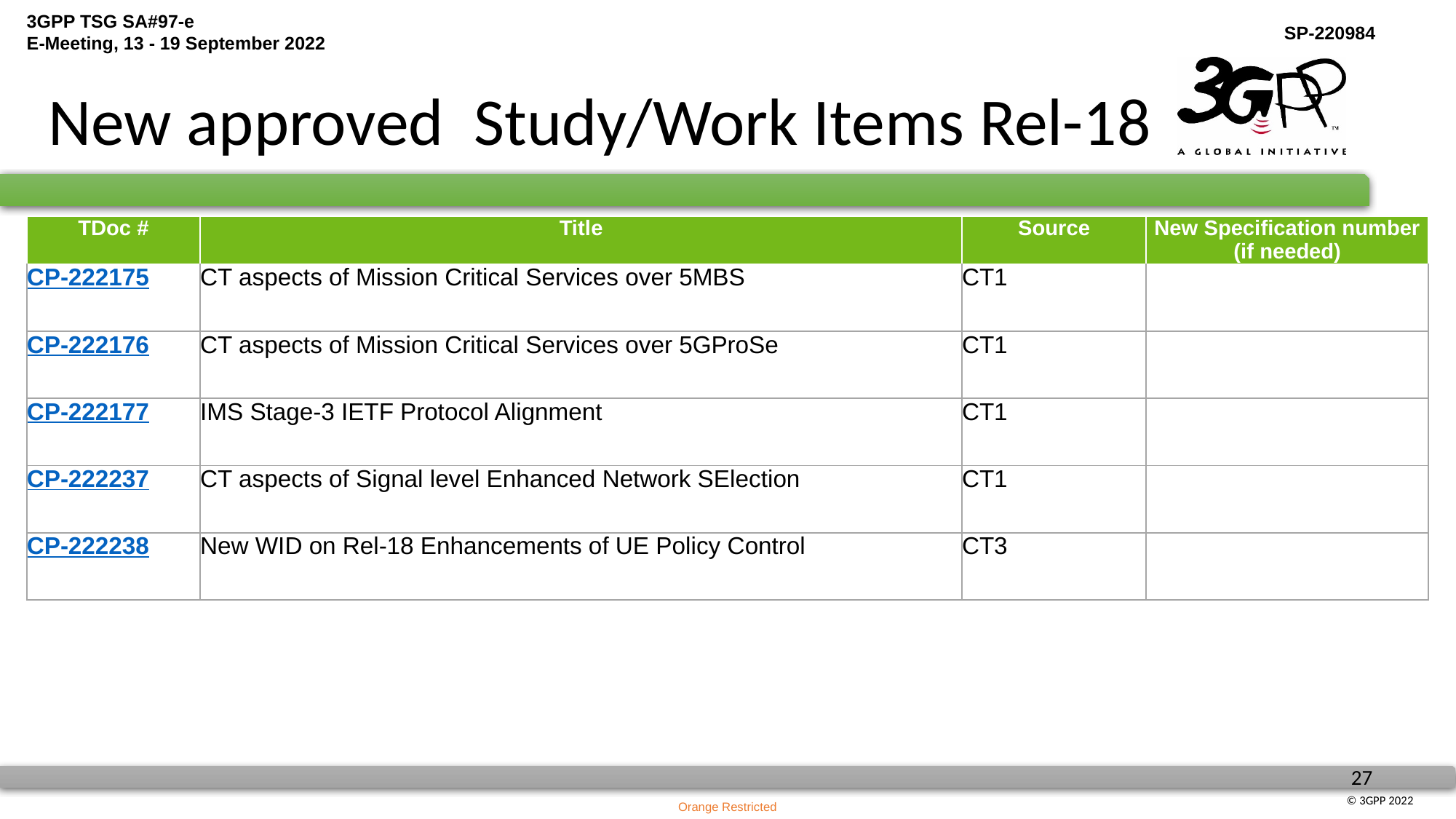

# New approved  Study/Work Items Rel-18
| TDoc # | Title | Source | New Specification number (if needed) |
| --- | --- | --- | --- |
| CP-222175 | CT aspects of Mission Critical Services over 5MBS | CT1 |  |
| CP-222176 | CT aspects of Mission Critical Services over 5GProSe | CT1 |  |
| CP-222177 | IMS Stage-3 IETF Protocol Alignment | CT1 |  |
| CP-222237 | CT aspects of Signal level Enhanced Network SElection | CT1 |  |
| CP-222238 | New WID on Rel-18 Enhancements of UE Policy Control | CT3 |  |